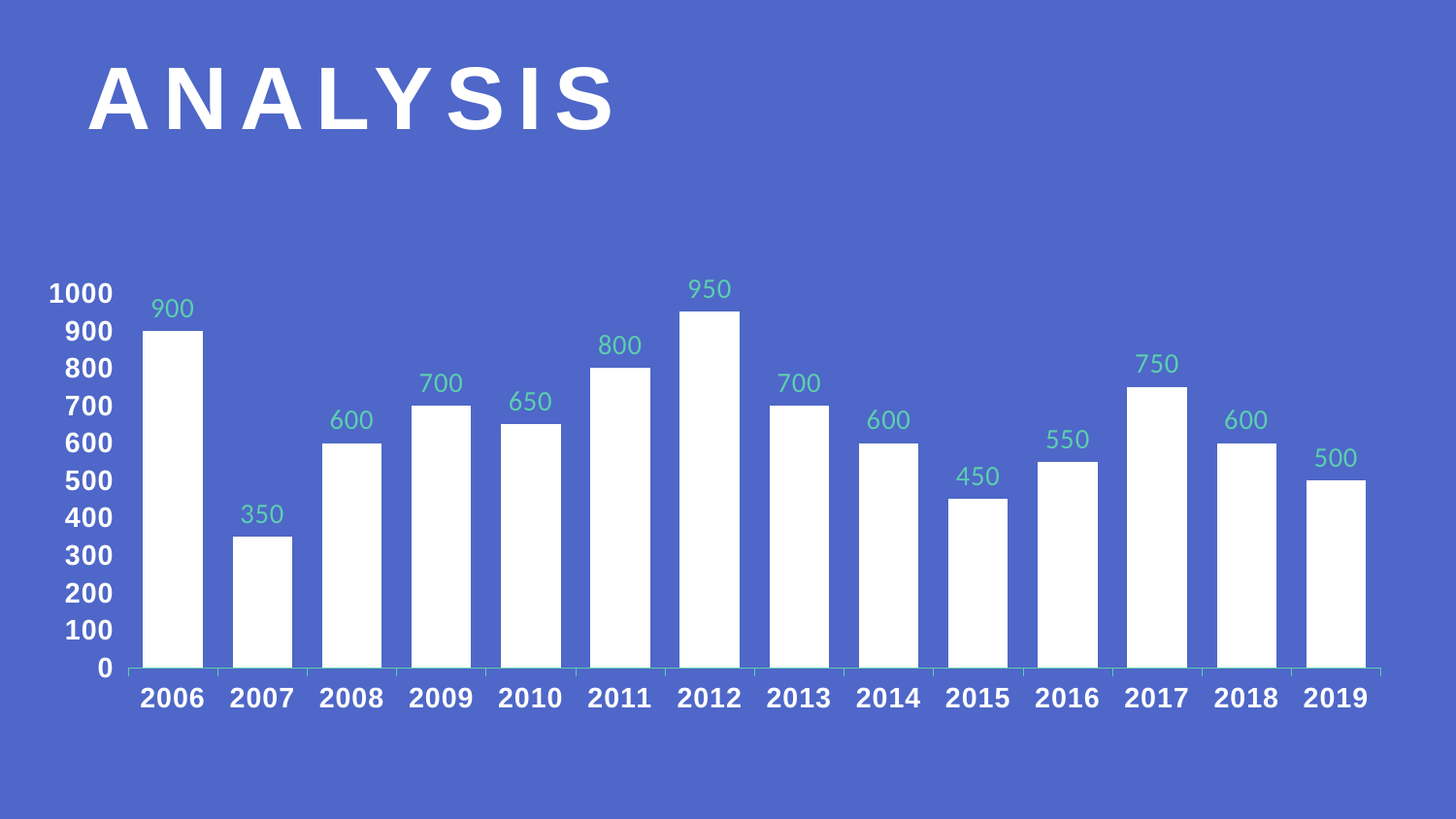

ANALYSIS

### Chart

| Category | Series 1 |
|---|---|
| 2006 | 900.0 |
| 2007 | 350.0 |
| 2008 | 600.0 |
| 2009 | 700.0 |
| 2010 | 650.0 |
| 2011 | 800.0 |
| 2012 | 950.0 |
| 2013 | 700.0 |
| 2014 | 600.0 |
| 2015 | 450.0 |
| 2016 | 550.0 |
| 2017 | 750.0 |
| 2018 | 600.0 |
| 2019 | 500.0 |